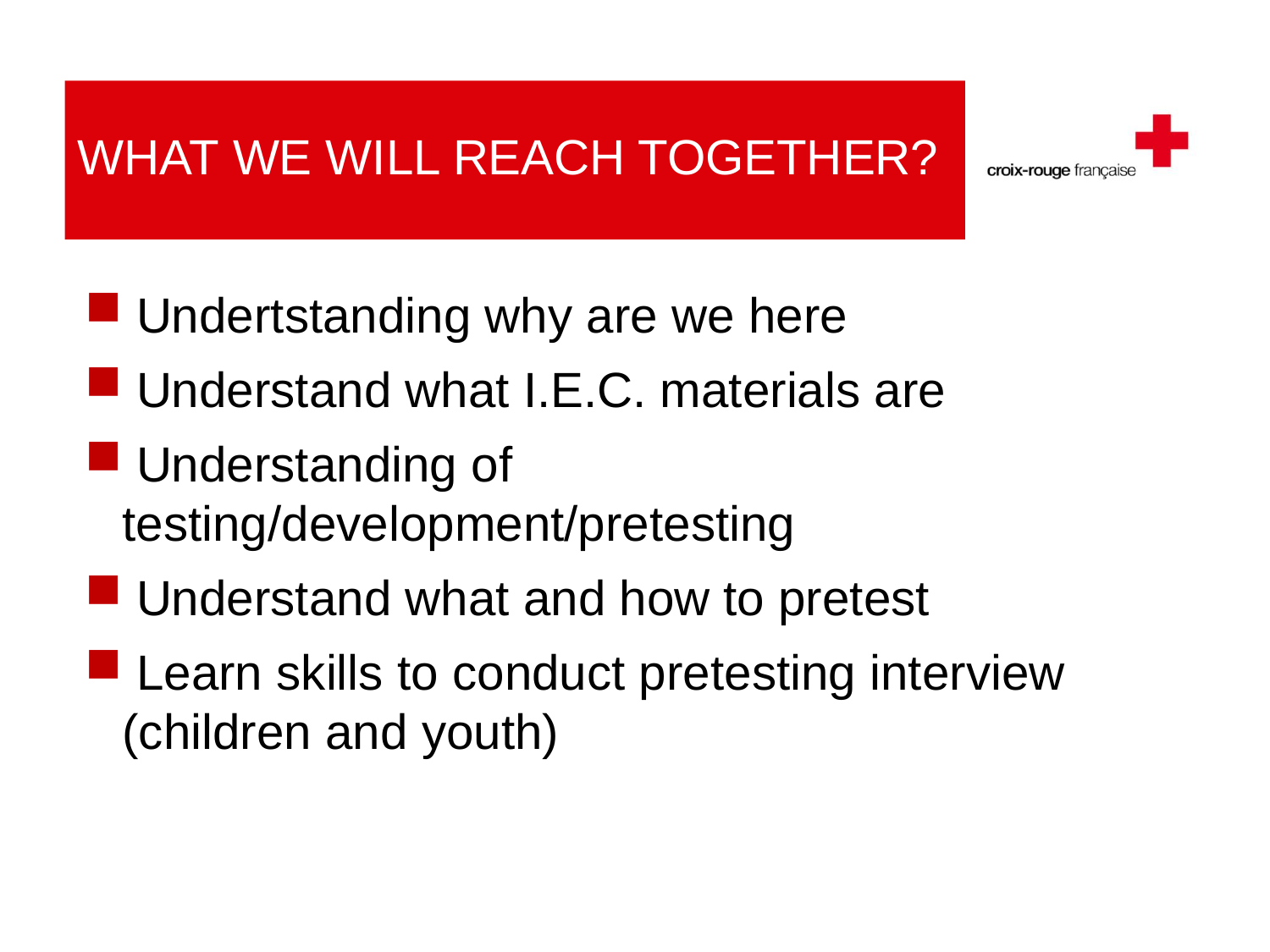

# What we will reach together?
 Undertstanding why are we here
 Understand what I.E.C. materials are
 Understanding of testing/development/pretesting
 Understand what and how to pretest
 Learn skills to conduct pretesting interview (children and youth)